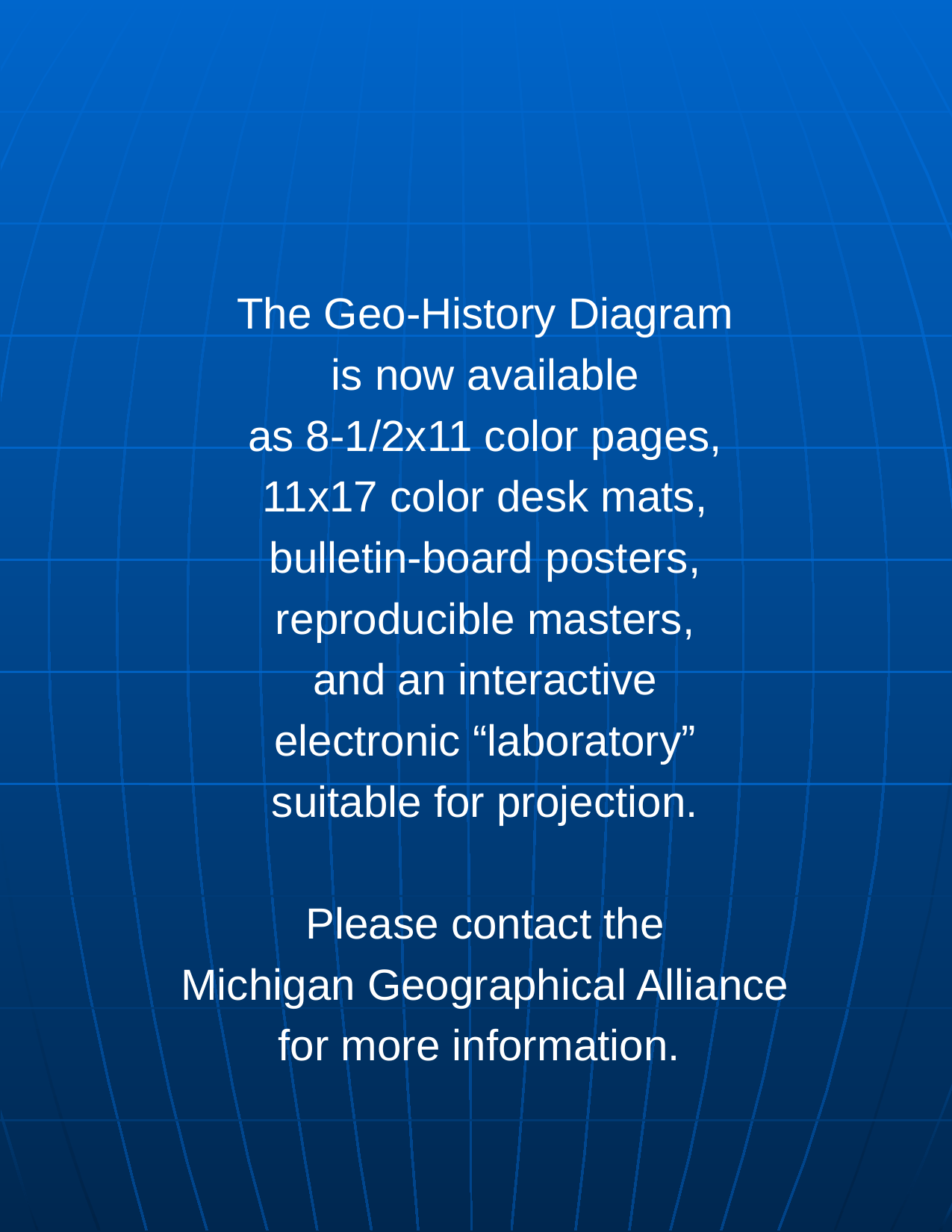

The Geo-History Diagram
is now available
as 8-1/2x11 color pages,
11x17 color desk mats,
bulletin-board posters,
reproducible masters,
and an interactive
electronic “laboratory”
suitable for projection.

Please contact the
Michigan Geographical Alliance
for more information.